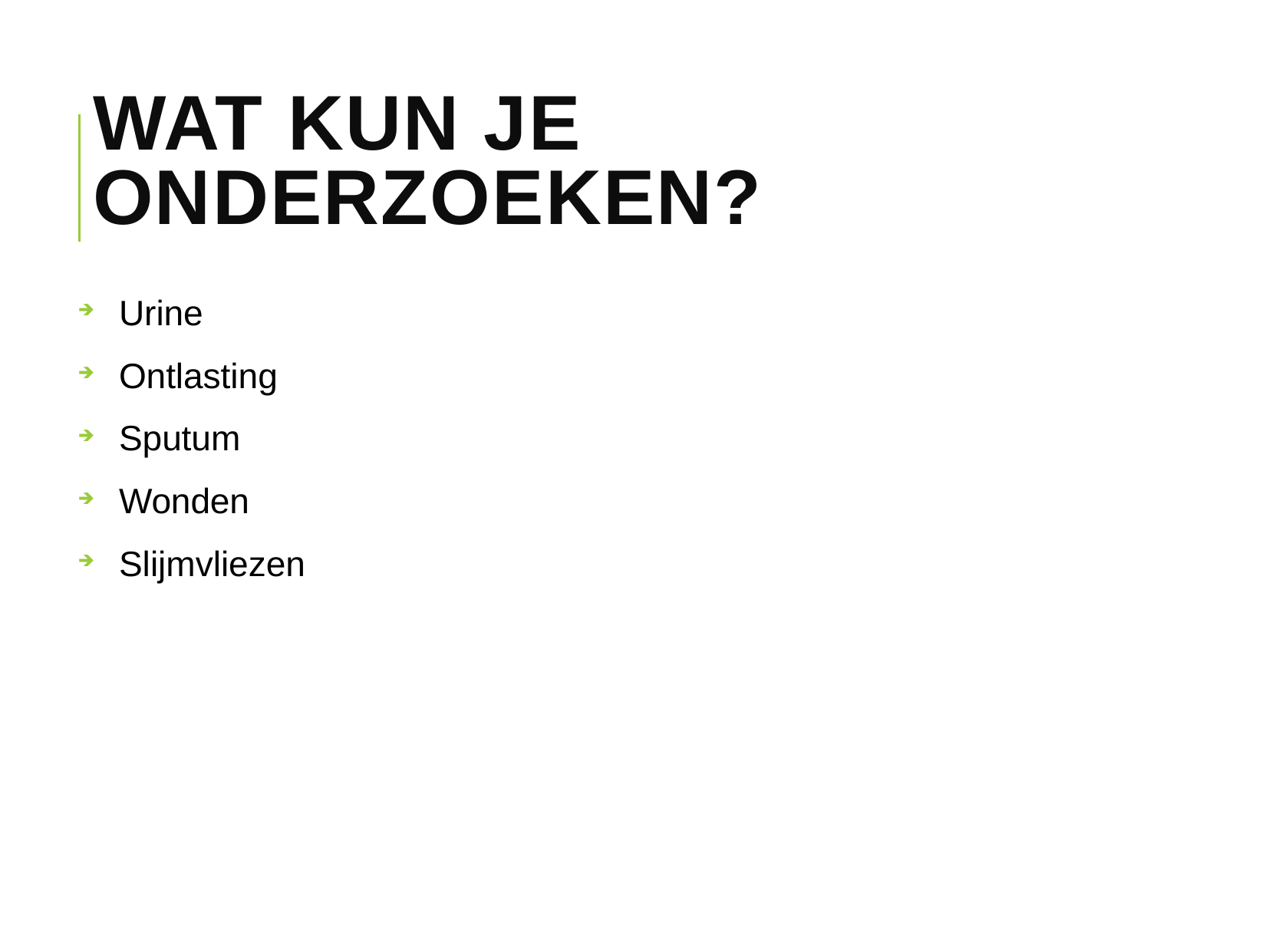

# Wat kun je onderzoeken?
Urine
Ontlasting
Sputum
Wonden
Slijmvliezen